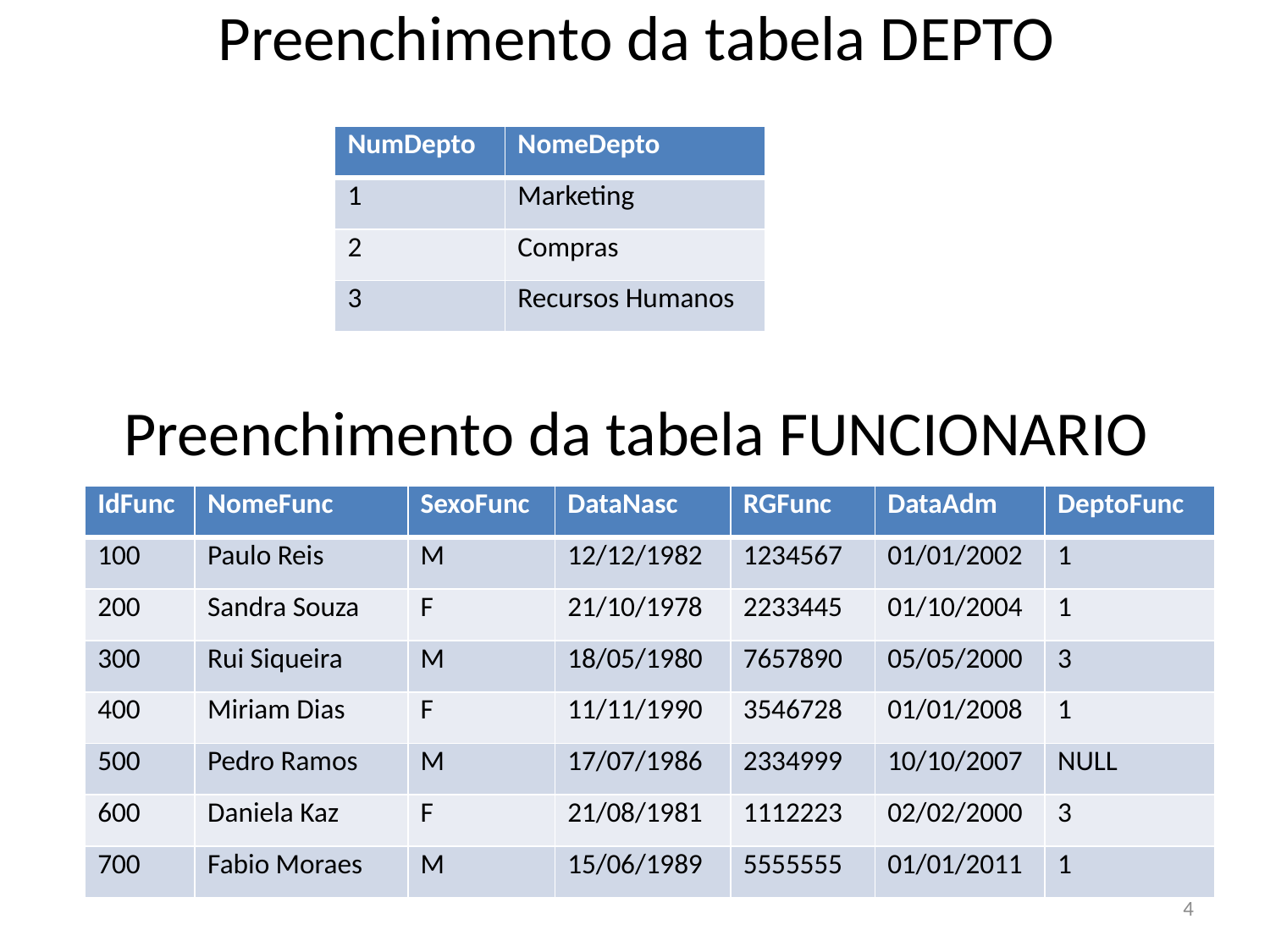

Preenchimento da tabela DEPTO
| NumDepto | NomeDepto |
| --- | --- |
| 1 | Marketing |
| 2 | Compras |
| 3 | Recursos Humanos |
# Preenchimento da tabela FUNCIONARIO
| IdFunc | NomeFunc | SexoFunc | DataNasc | RGFunc | DataAdm | DeptoFunc |
| --- | --- | --- | --- | --- | --- | --- |
| 100 | Paulo Reis | M | 12/12/1982 | 1234567 | 01/01/2002 | 1 |
| 200 | Sandra Souza | F | 21/10/1978 | 2233445 | 01/10/2004 | 1 |
| 300 | Rui Siqueira | M | 18/05/1980 | 7657890 | 05/05/2000 | 3 |
| 400 | Miriam Dias | F | 11/11/1990 | 3546728 | 01/01/2008 | 1 |
| 500 | Pedro Ramos | M | 17/07/1986 | 2334999 | 10/10/2007 | NULL |
| 600 | Daniela Kaz | F | 21/08/1981 | 1112223 | 02/02/2000 | 3 |
| 700 | Fabio Moraes | M | 15/06/1989 | 5555555 | 01/01/2011 | 1 |
4